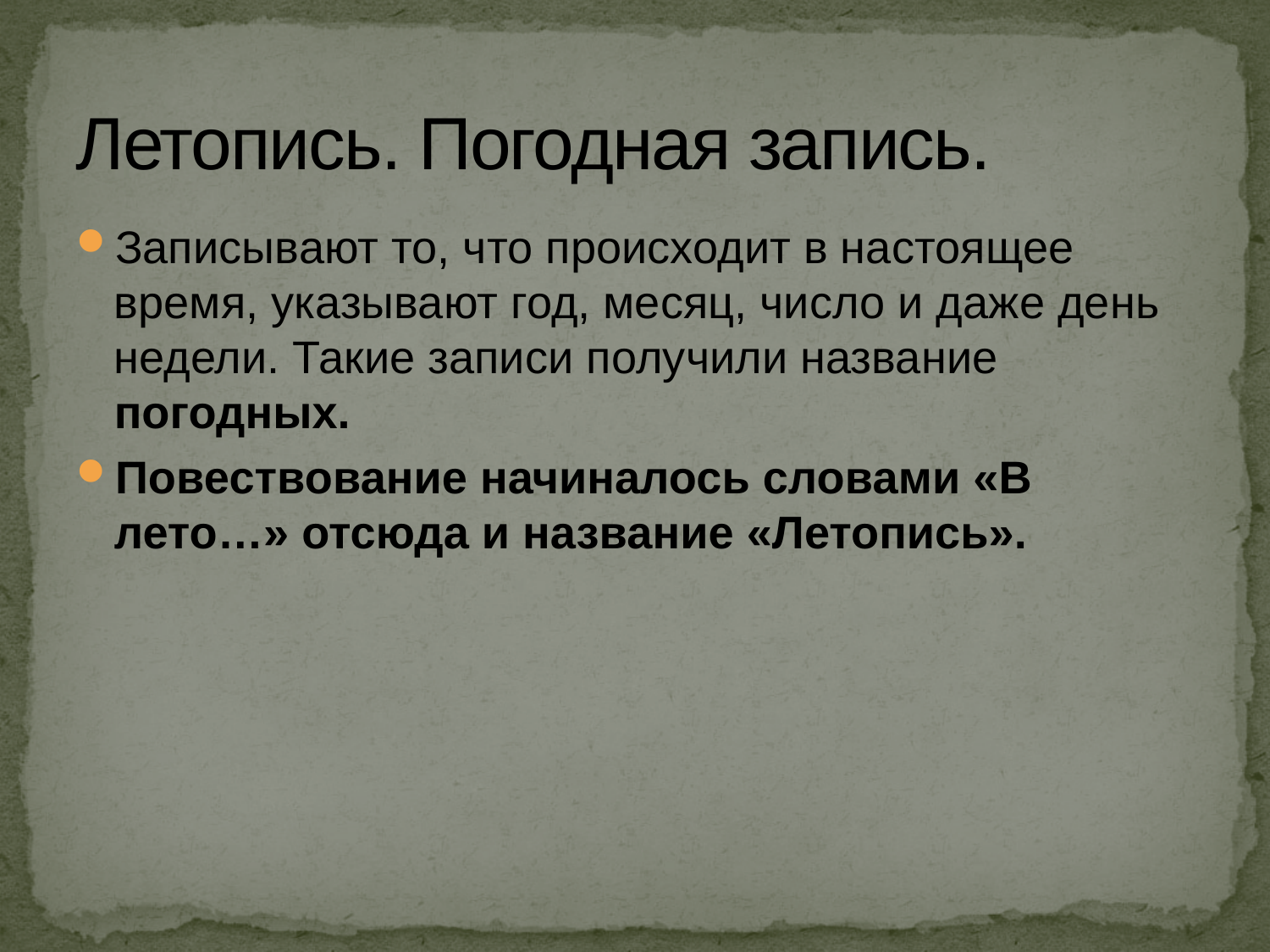

# Летопись. Погодная запись.
Записывают то, что происходит в настоящее время, указывают год, месяц, число и даже день недели. Такие записи получили название погодных.
Повествование начиналось словами «В лето…» отсюда и название «Летопись».